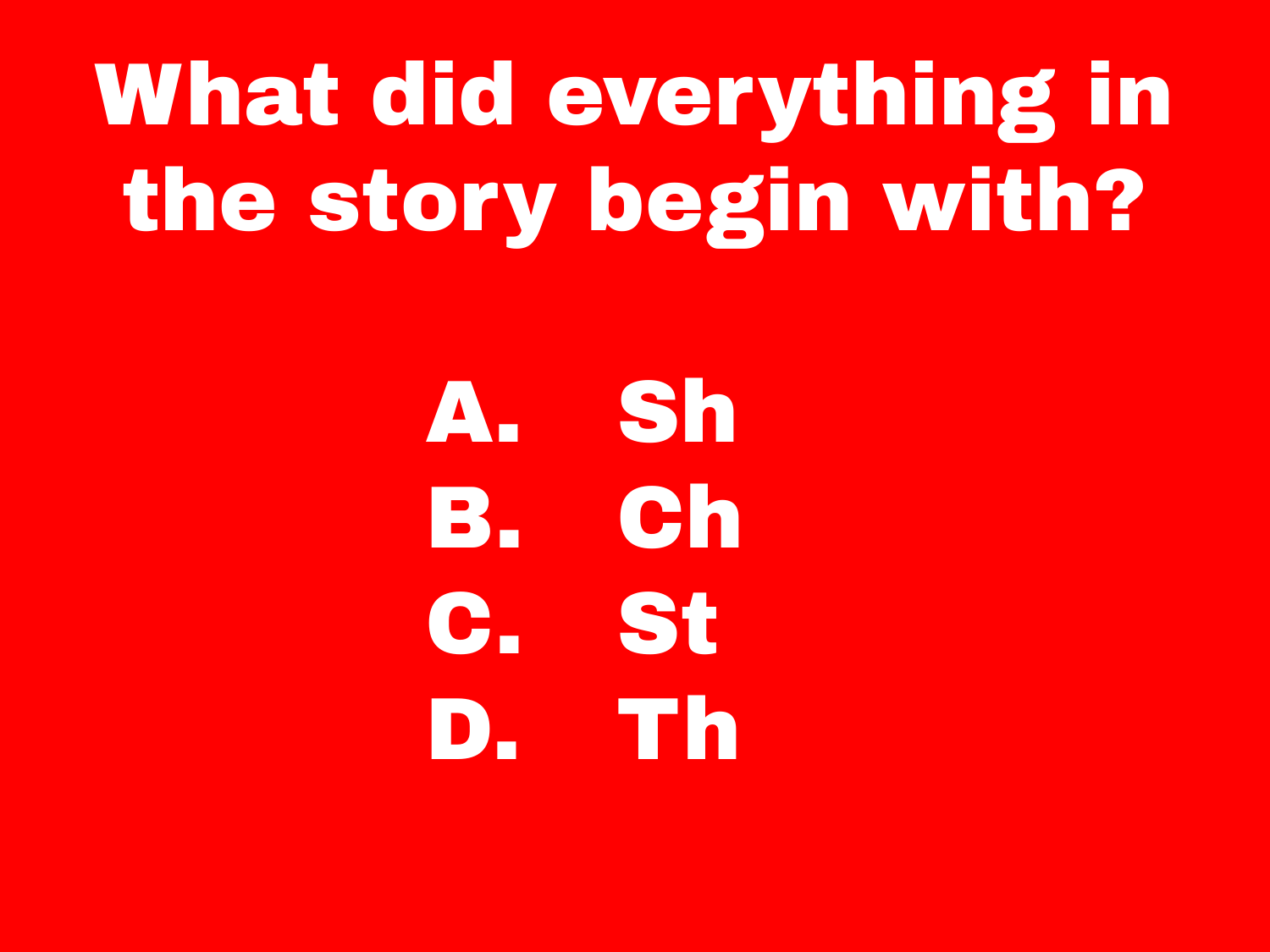

What did everything in the story begin with?

   Sh
   Ch
   St
   Th